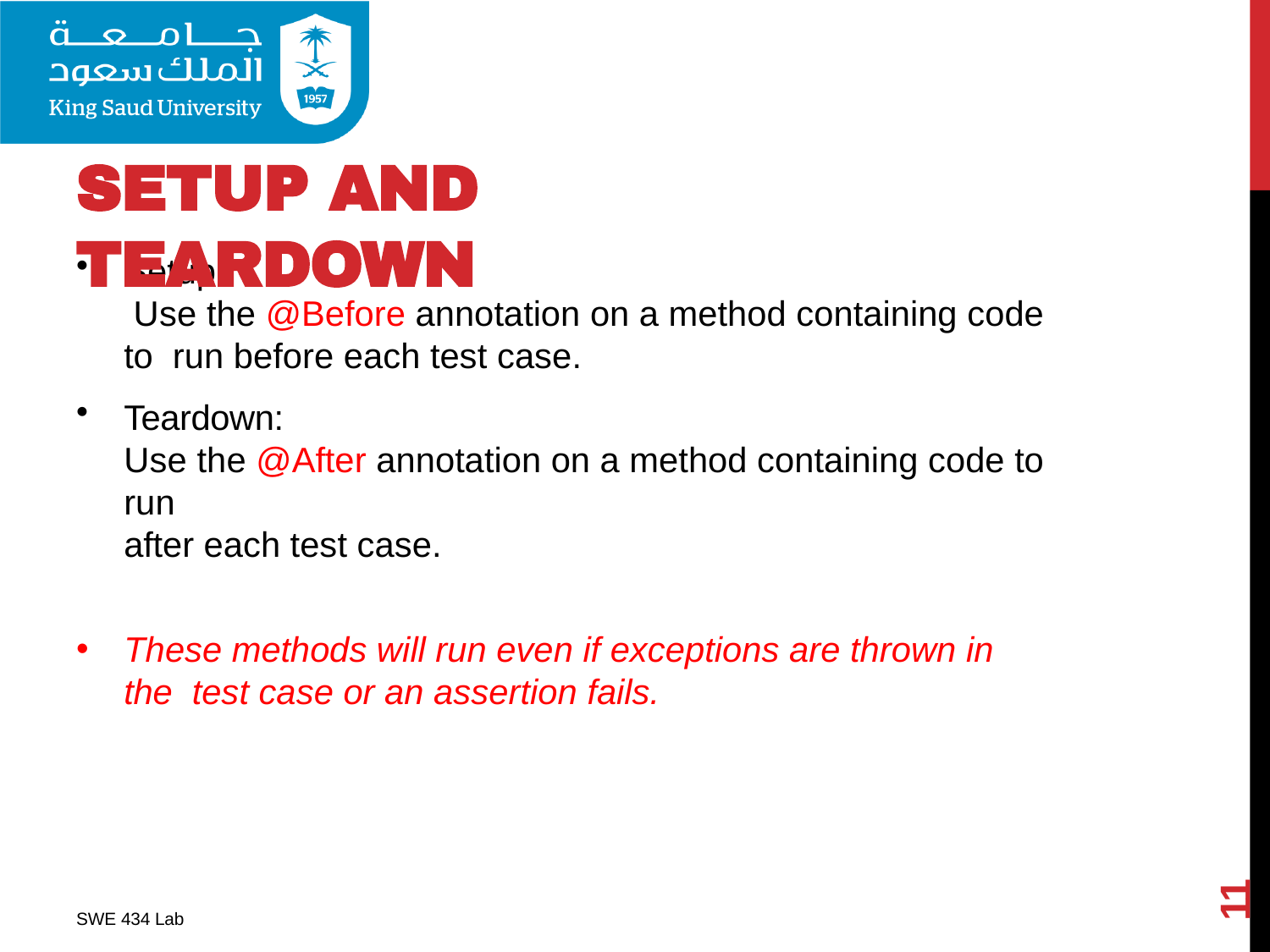

# SETUP AND TEARDOWN
Setup:
Use the @Before annotation on a method containing code to  run before each test case.
Teardown:
Use the @After annotation on a method containing code to run
after each test case.

These methods will run even if exceptions are thrown in the  test case or an assertion fails.
11
SWE 434 Lab